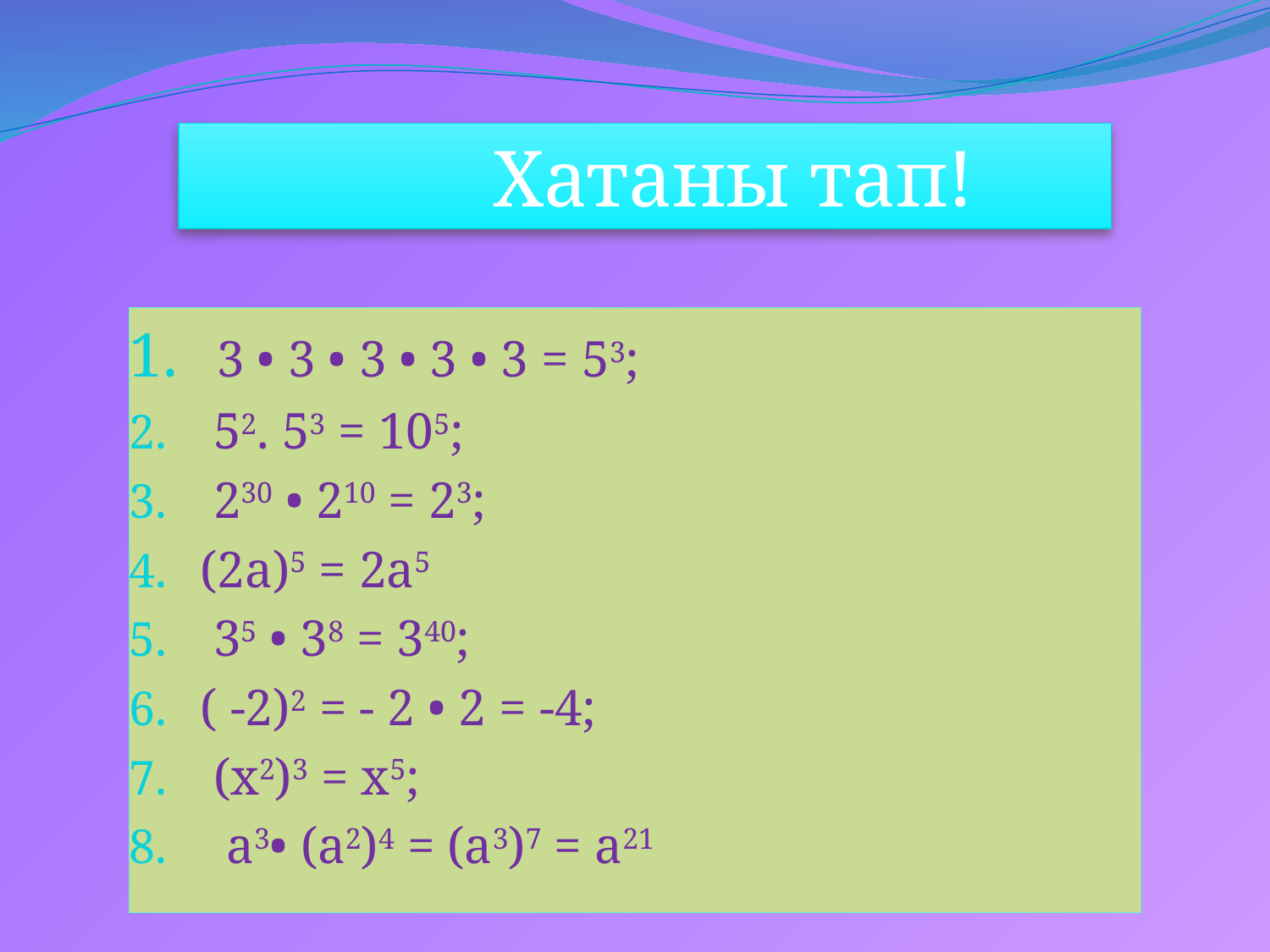

#
               Хатаны тап!
 3 • 3 • 3 • 3 • 3 = 53;
 52. 53 = 105;
 230 • 210 = 23;
(2а)5 = 2а5
 35 • 38 = 340;
( -2)2 = - 2 • 2 = -4;
 (х2)3 = х5;
  а3• (а2)4 = (а3)7 = а21